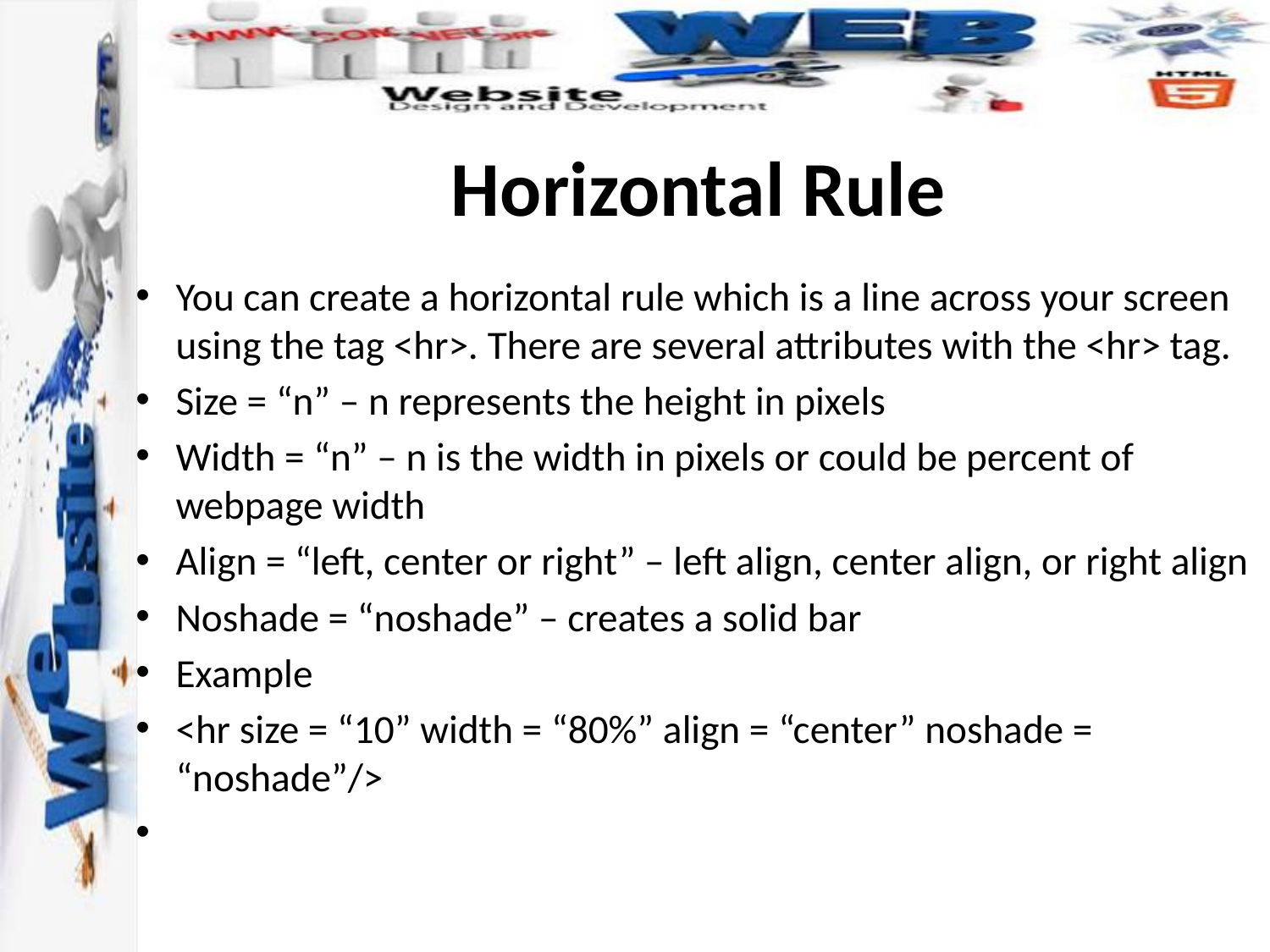

# Horizontal Rule
You can create a horizontal rule which is a line across your screen using the tag <hr>. There are several attributes with the <hr> tag.
Size = “n” – n represents the height in pixels
Width = “n” – n is the width in pixels or could be percent of webpage width
Align = “left, center or right” – left align, center align, or right align
Noshade = “noshade” – creates a solid bar
Example
<hr size = “10” width = “80%” align = “center” noshade = “noshade”/>